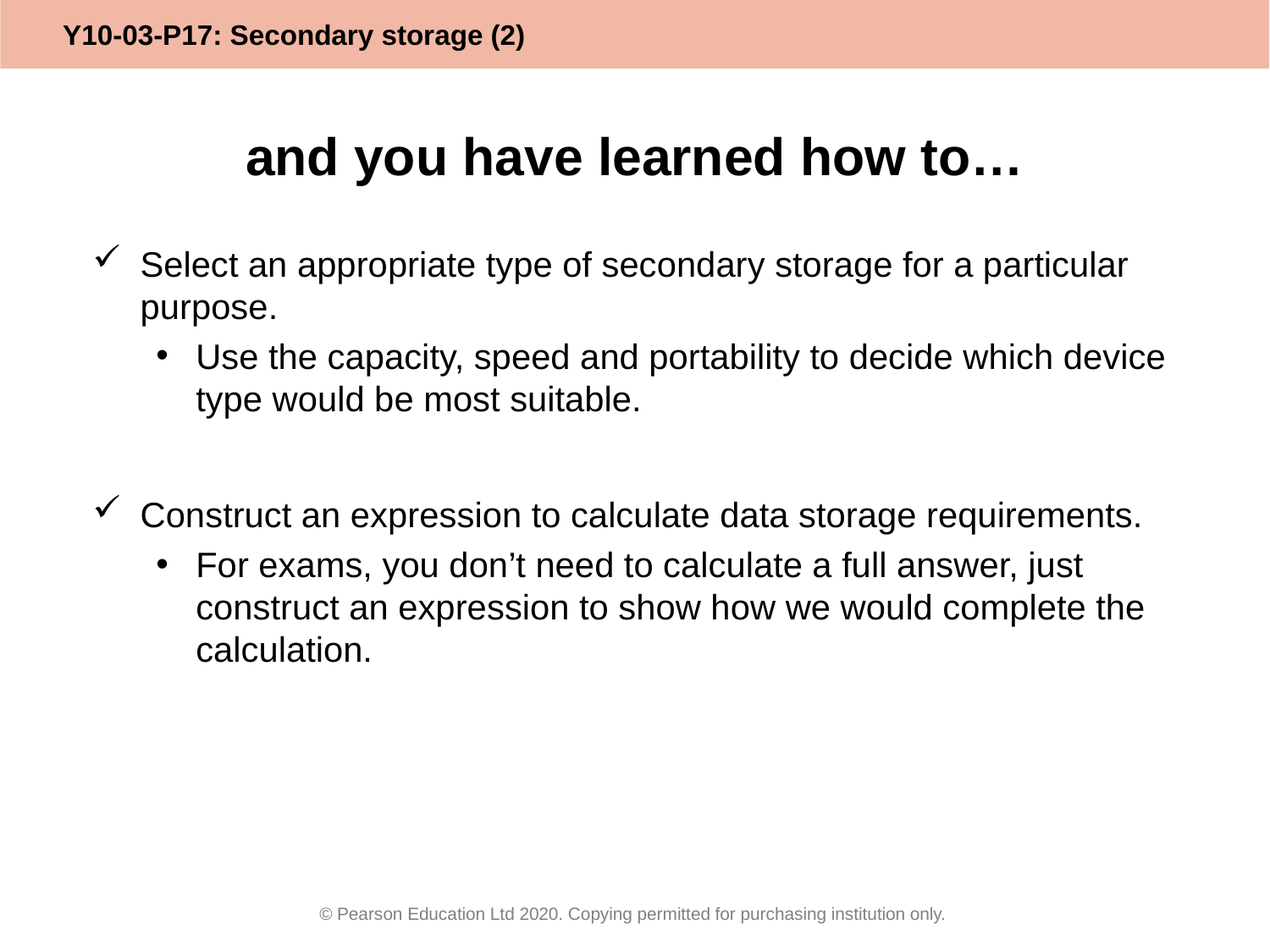

# and you have learned how to…
Select an appropriate type of secondary storage for a particular purpose.
Use the capacity, speed and portability to decide which device type would be most suitable.

Construct an expression to calculate data storage requirements.
For exams, you don’t need to calculate a full answer, just construct an expression to show how we would complete the calculation.
© Pearson Education Ltd 2020. Copying permitted for purchasing institution only.